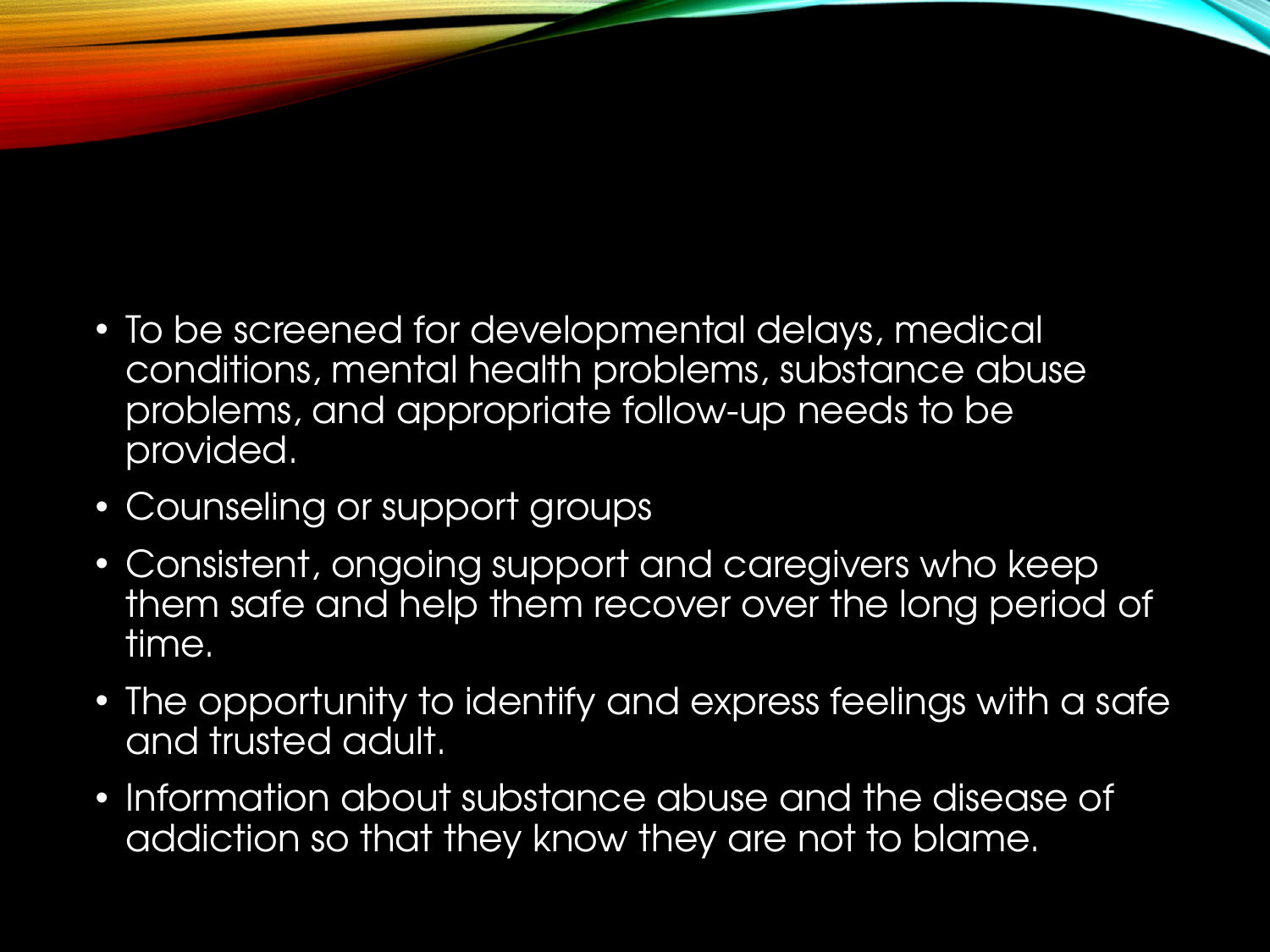

To be screened for developmental delays, medical conditions, mental health problems, substance abuse problems, and appropriate follow-up needs to be provided.
Counseling or support groups
Consistent, ongoing support and caregivers who keep them safe and help them recover over the long period of time.
The opportunity to identify and express feelings with a safe and trusted adult.
Information about substance abuse and the disease of addiction so that they know they are not to blame.